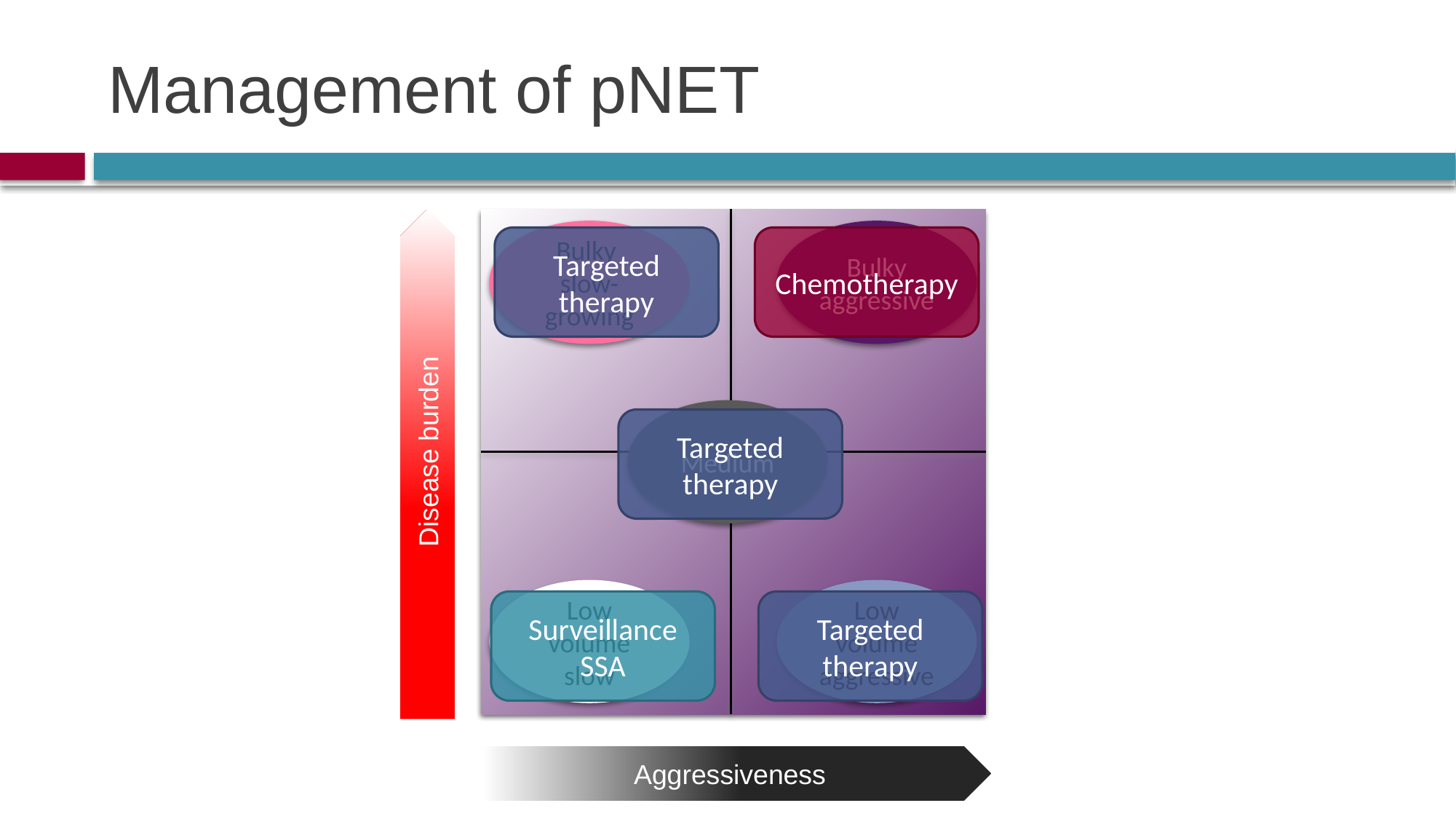

# Management of pNET

Bulky  slow-growing
Bulky aggressive
Targeted therapy
Chemotherapy
Medium
Targeted therapy
     Disease burden
Low volume slow
Low volume aggressive
Surveillance
SSA
Targeted therapy
Aggressiveness